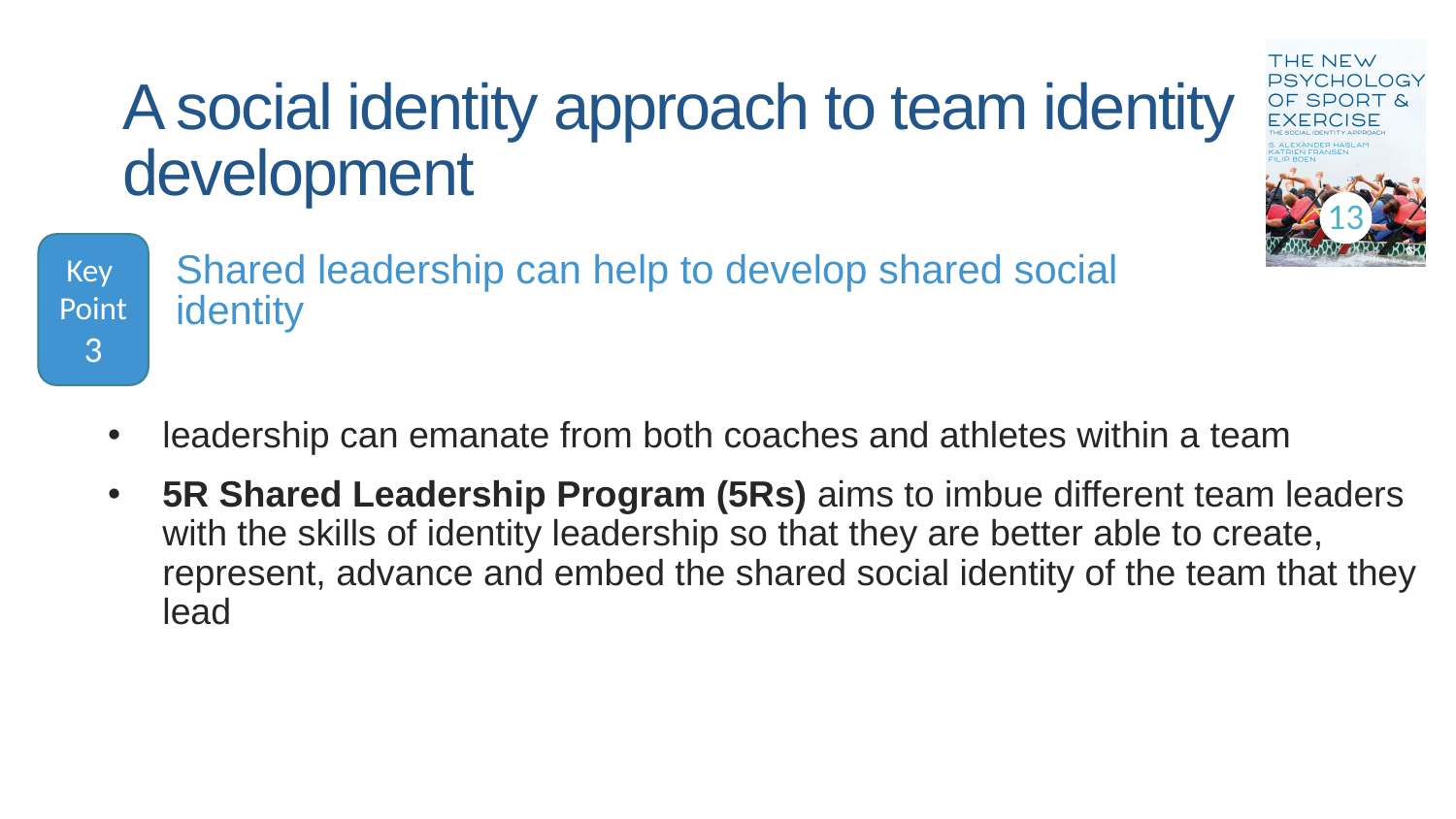

# A social identity approach to team identity development
13
Key
Point
3
Shared leadership can help to develop shared social identity
leadership can emanate from both coaches and athletes within a team
5R Shared Leadership Program (5Rs) aims to imbue different team leaders with the skills of identity leadership so that they are better able to create, represent, advance and embed the shared social identity of the team that they lead